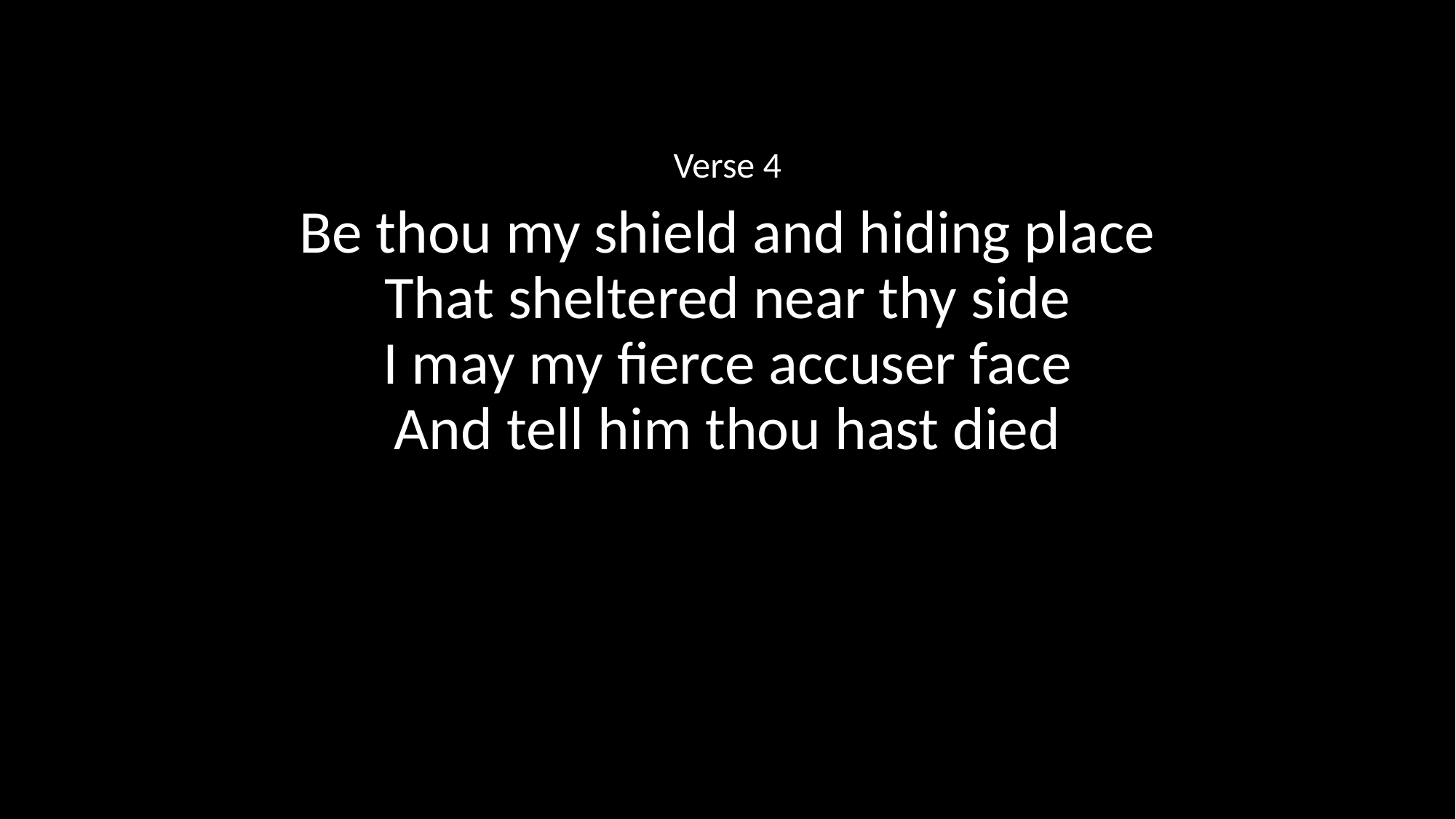

Verse 4
Be thou my shield and hiding place
That sheltered near thy side
I may my fierce accuser face
And tell him thou hast died